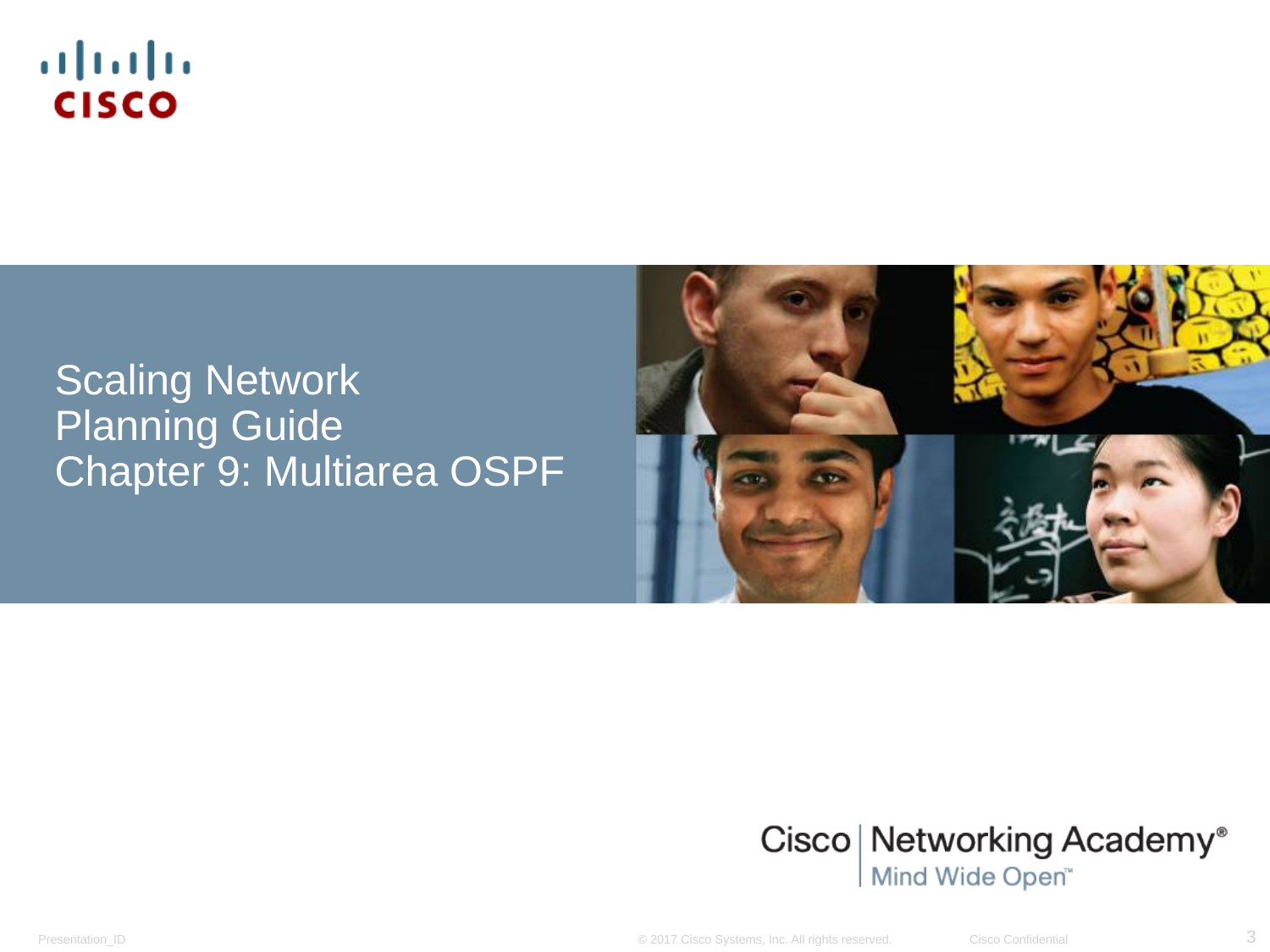

Scaling Network
Planning Guide
Chapter 9: Multiarea OSPF